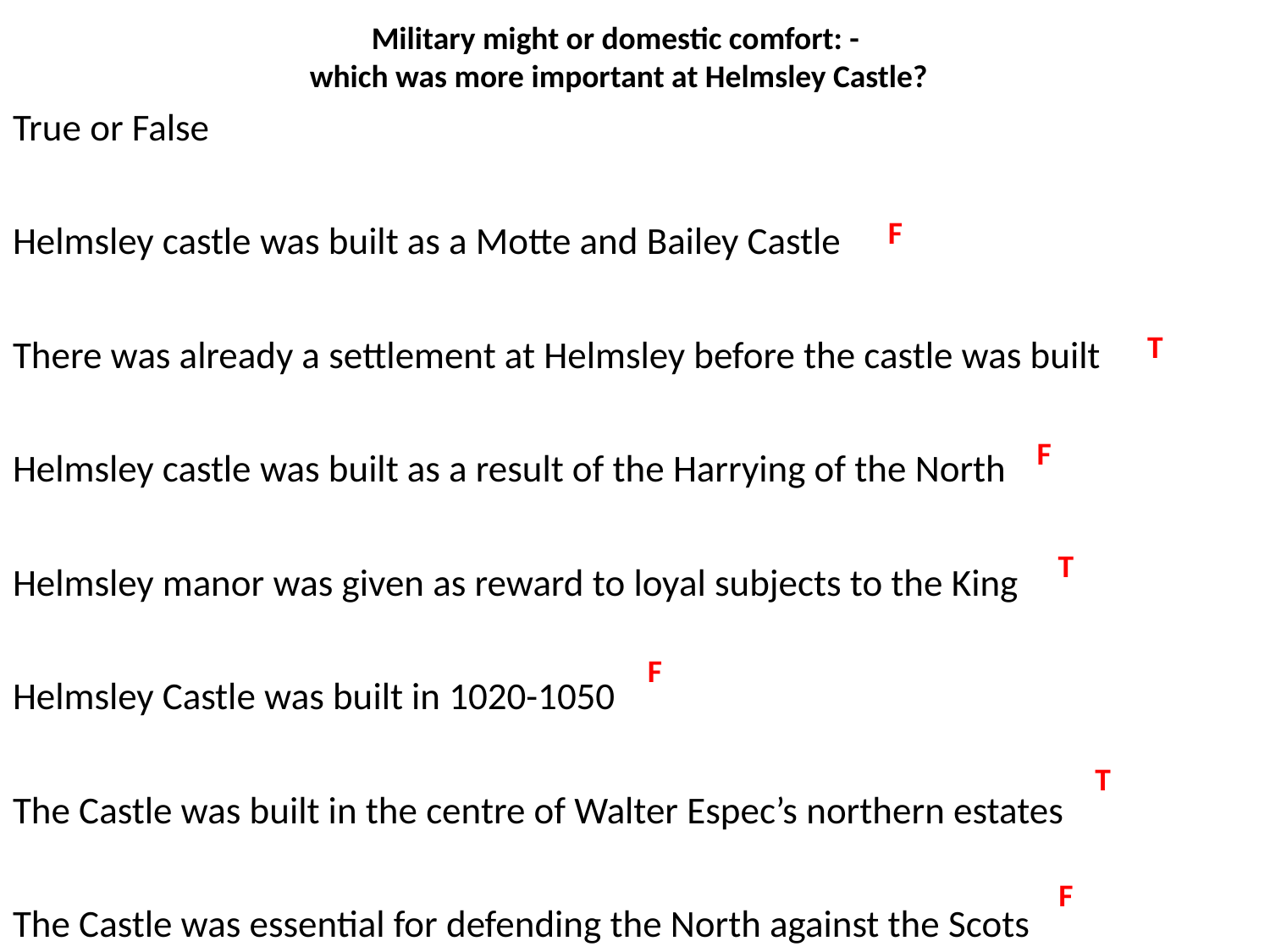

Military might or domestic comfort: -
which was more important at Helmsley Castle?
True or False

Helmsley castle was built as a Motte and Bailey Castle

There was already a settlement at Helmsley before the castle was built

Helmsley castle was built as a result of the Harrying of the North

Helmsley manor was given as reward to loyal subjects to the King

Helmsley Castle was built in 1020-1050

The Castle was built in the centre of Walter Espec’s northern estates

The Castle was essential for defending the North against the Scots
F
T
F
T
F
T
F